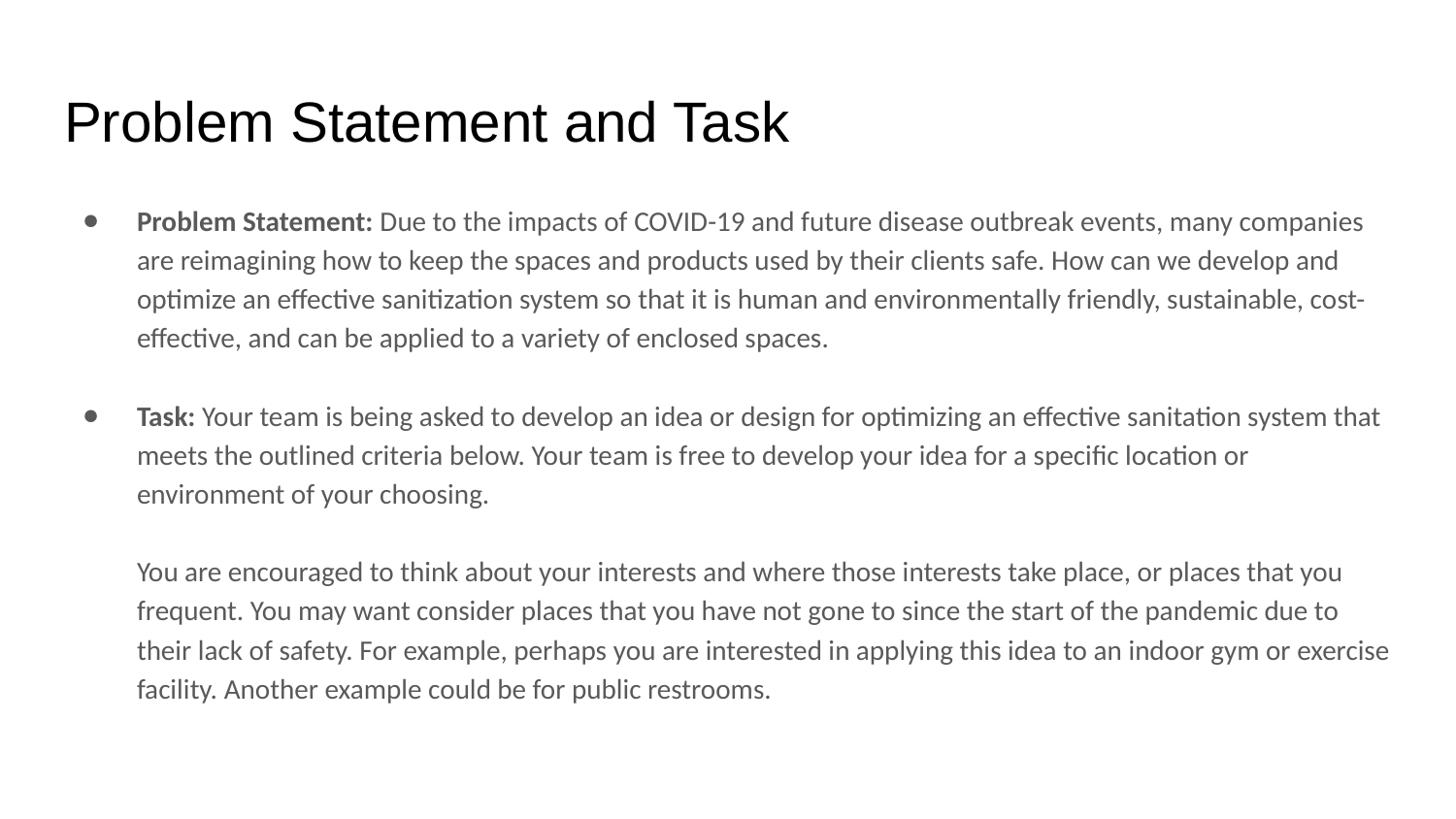

# Problem Statement and Task
Problem Statement: Due to the impacts of COVID-19 and future disease outbreak events, many companies are reimagining how to keep the spaces and products used by their clients safe. How can we develop and optimize an effective sanitization system so that it is human and environmentally friendly, sustainable, cost-effective, and can be applied to a variety of enclosed spaces.

Task: Your team is being asked to develop an idea or design for optimizing an effective sanitation system that meets the outlined criteria below. Your team is free to develop your idea for a specific location or environment of your choosing.
You are encouraged to think about your interests and where those interests take place, or places that you frequent. You may want consider places that you have not gone to since the start of the pandemic due to their lack of safety. For example, perhaps you are interested in applying this idea to an indoor gym or exercise facility. Another example could be for public restrooms.